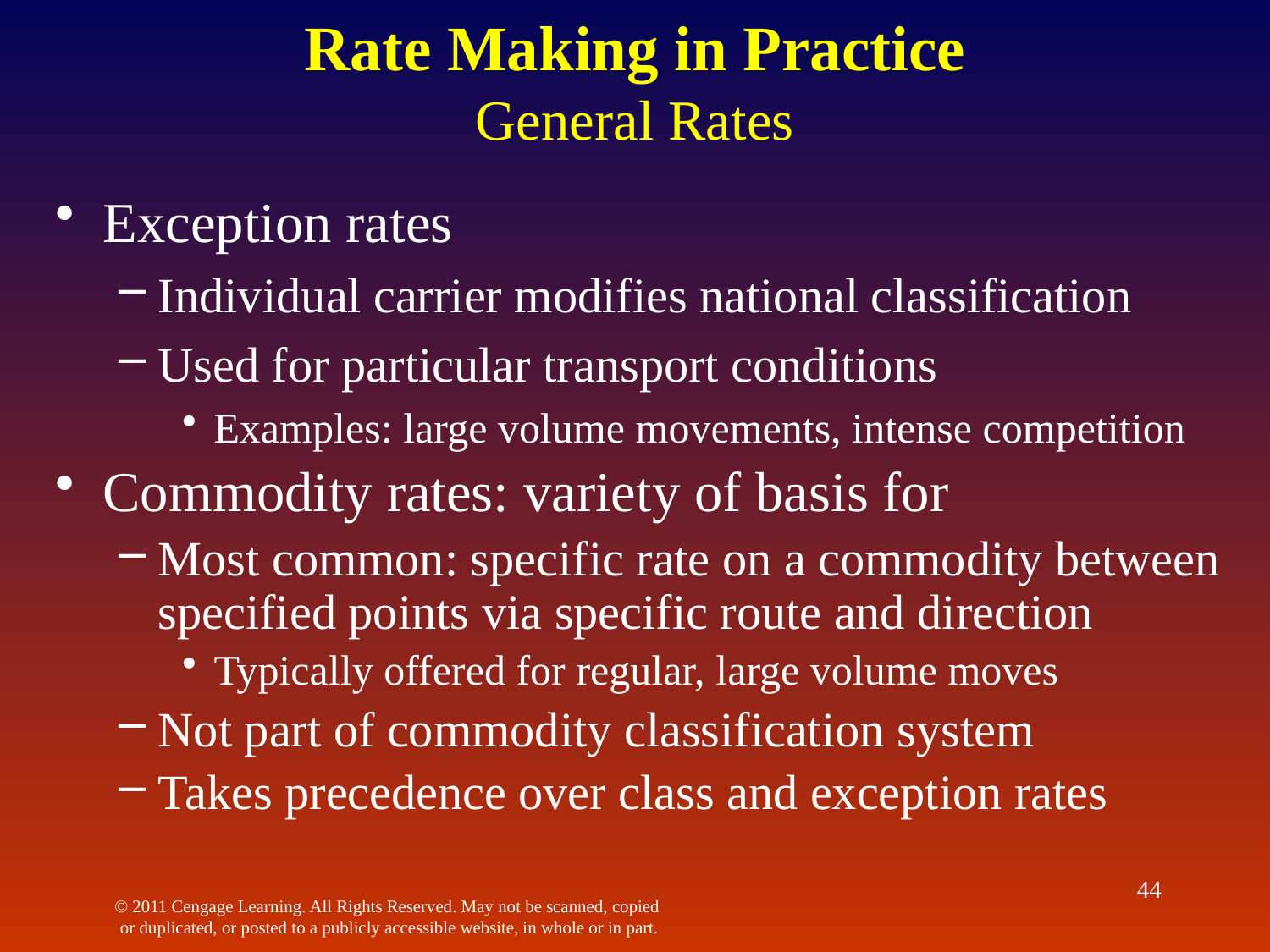

# Rate Making in Practice General Rates
Exception rates
Individual carrier modifies national classification
Used for particular transport conditions
Examples: large volume movements, intense competition
Commodity rates: variety of basis for
Most common: specific rate on a commodity between specified points via specific route and direction
Typically offered for regular, large volume moves
Not part of commodity classification system
Takes precedence over class and exception rates
44
© 2011 Cengage Learning. All Rights Reserved. May not be scanned, copied   or duplicated, or posted to a publicly accessible website, in whole or in part.